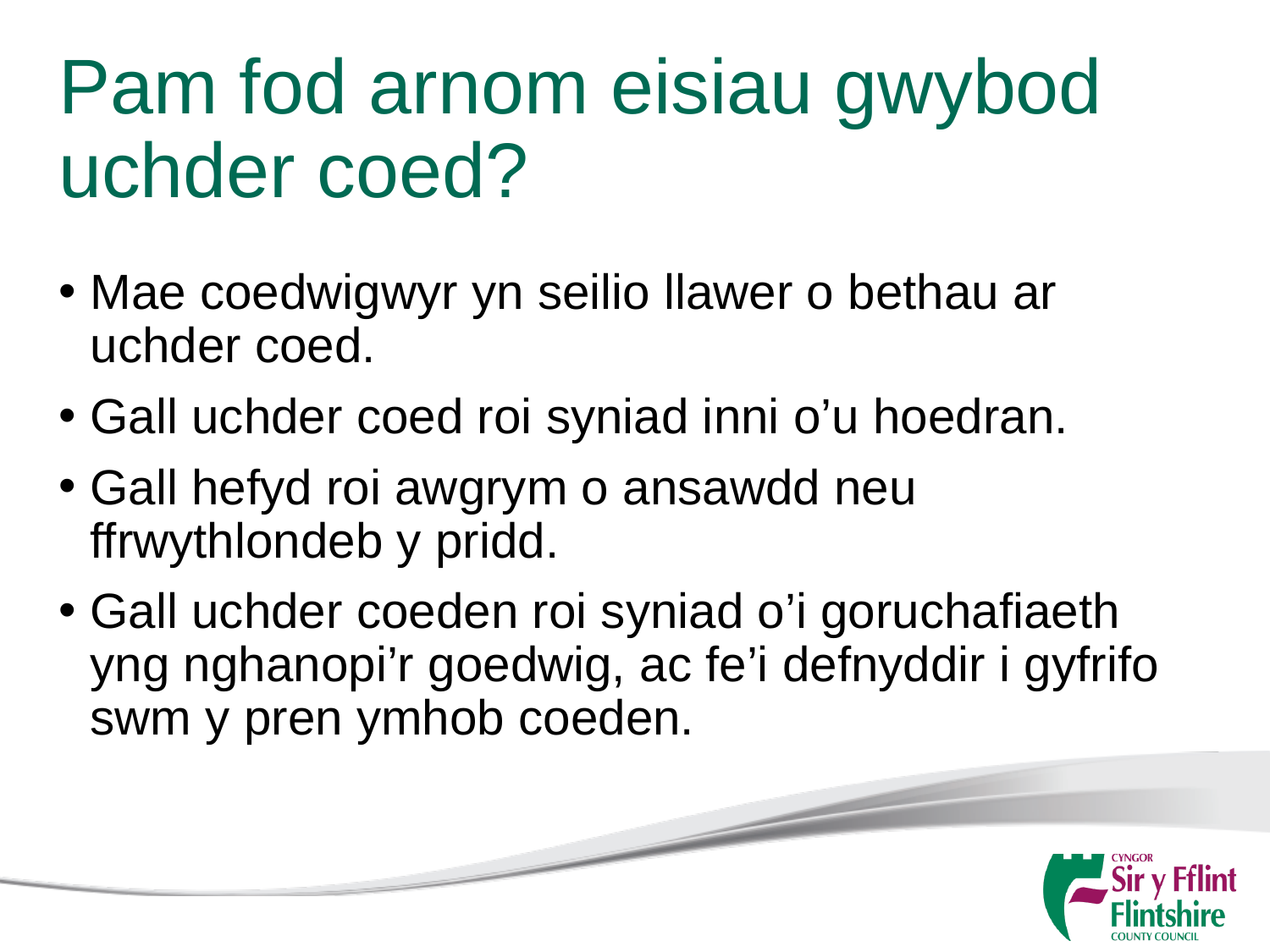

# Pam fod arnom eisiau gwybod uchder coed?
Mae coedwigwyr yn seilio llawer o bethau ar uchder coed.
Gall uchder coed roi syniad inni o’u hoedran.
Gall hefyd roi awgrym o ansawdd neu ffrwythlondeb y pridd.
Gall uchder coeden roi syniad o’i goruchafiaeth yng nghanopi’r goedwig, ac fe’i defnyddir i gyfrifo swm y pren ymhob coeden.